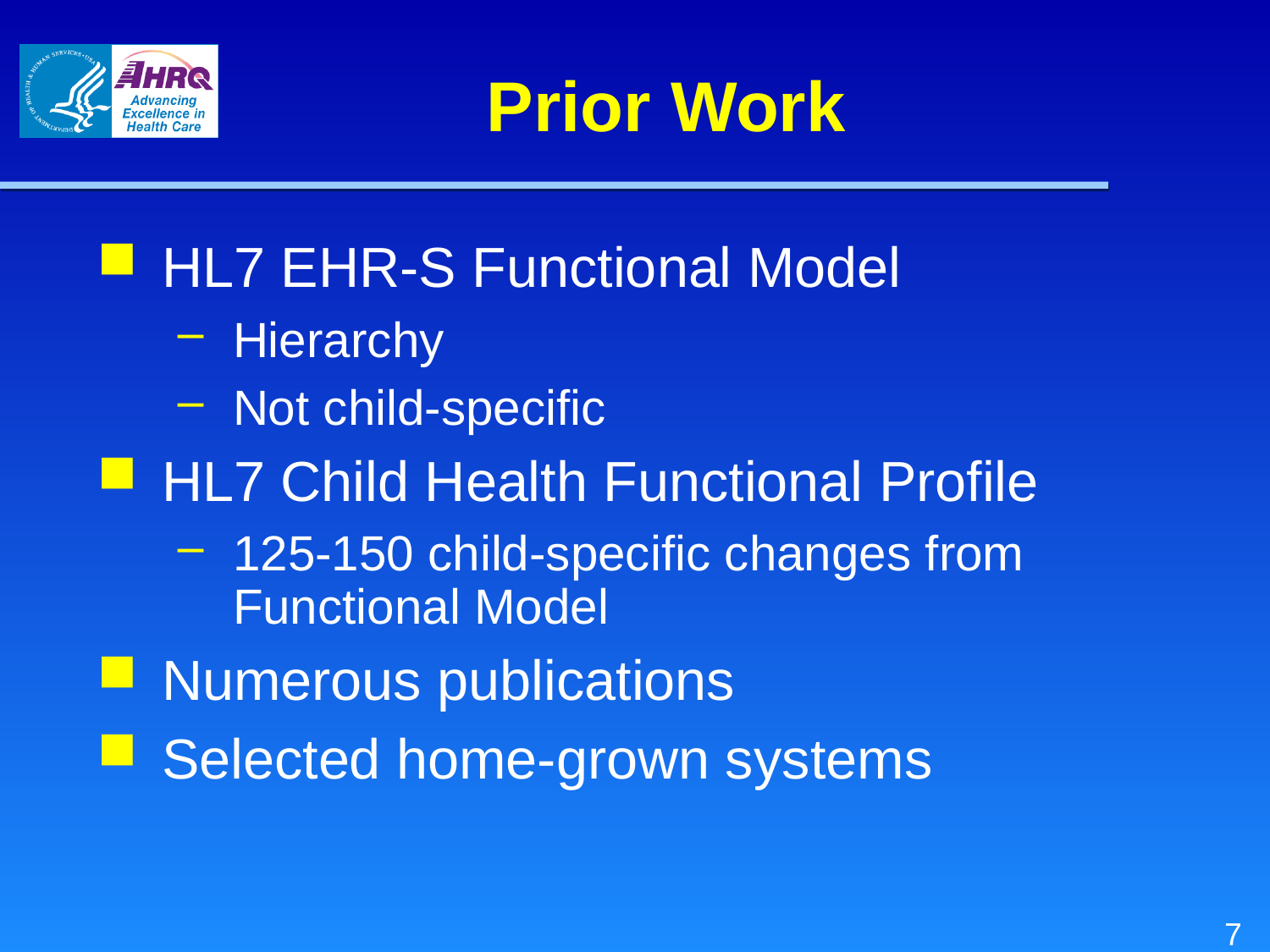

# Prior Work
HL7 EHR-S Functional Model
Hierarchy
Not child-specific
HL7 Child Health Functional Profile
125-150 child-specific changes from Functional Model
Numerous publications
Selected home-grown systems

 7